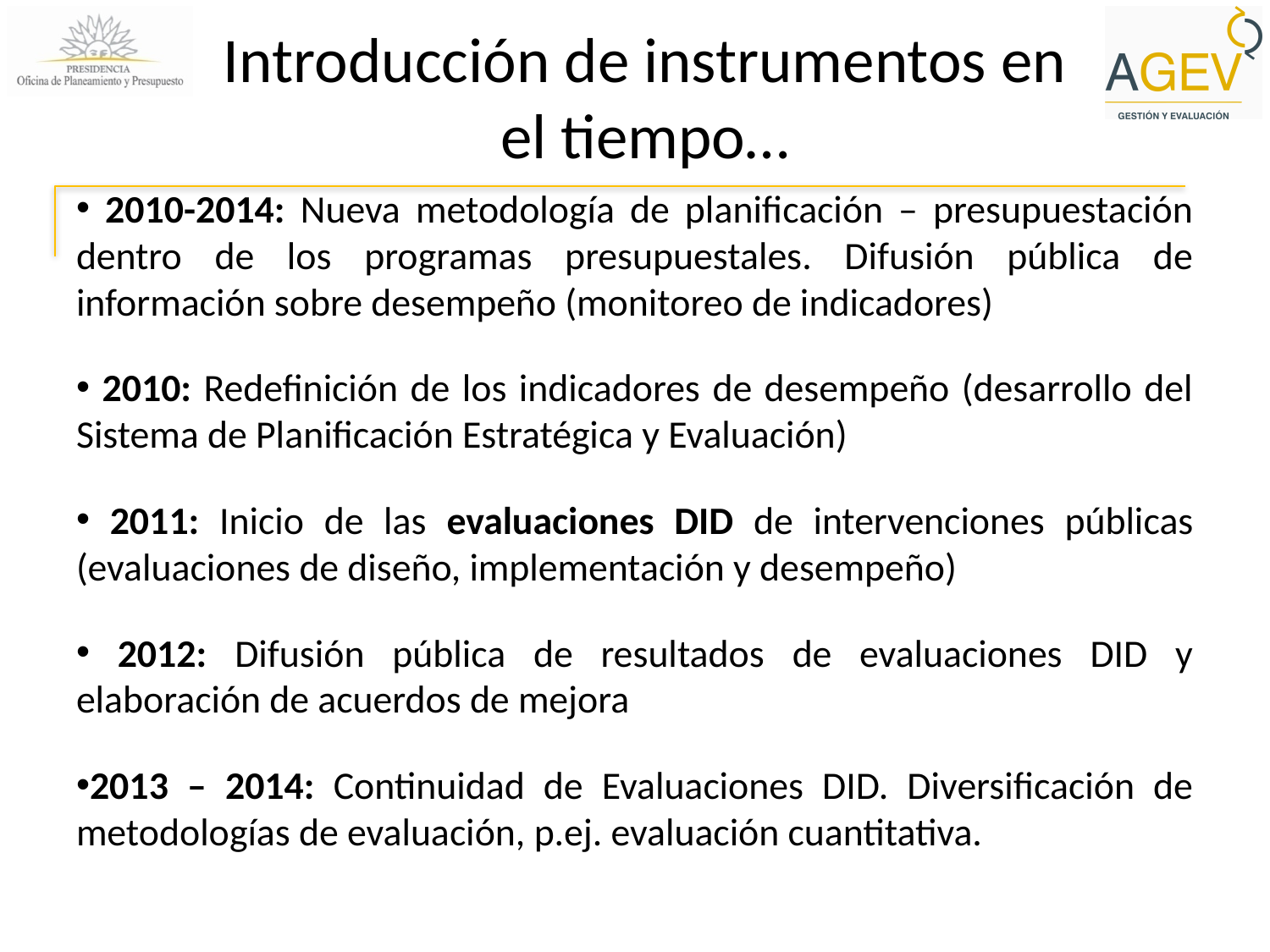

Introducción de instrumentos en el tiempo…
 2010-2014: Nueva metodología de planificación – presupuestación dentro de los programas presupuestales. Difusión pública de información sobre desempeño (monitoreo de indicadores)
 2010: Redefinición de los indicadores de desempeño (desarrollo del Sistema de Planificación Estratégica y Evaluación)
 2011: Inicio de las evaluaciones DID de intervenciones públicas (evaluaciones de diseño, implementación y desempeño)
 2012: Difusión pública de resultados de evaluaciones DID y elaboración de acuerdos de mejora
2013 – 2014: Continuidad de Evaluaciones DID. Diversificación de metodologías de evaluación, p.ej. evaluación cuantitativa.